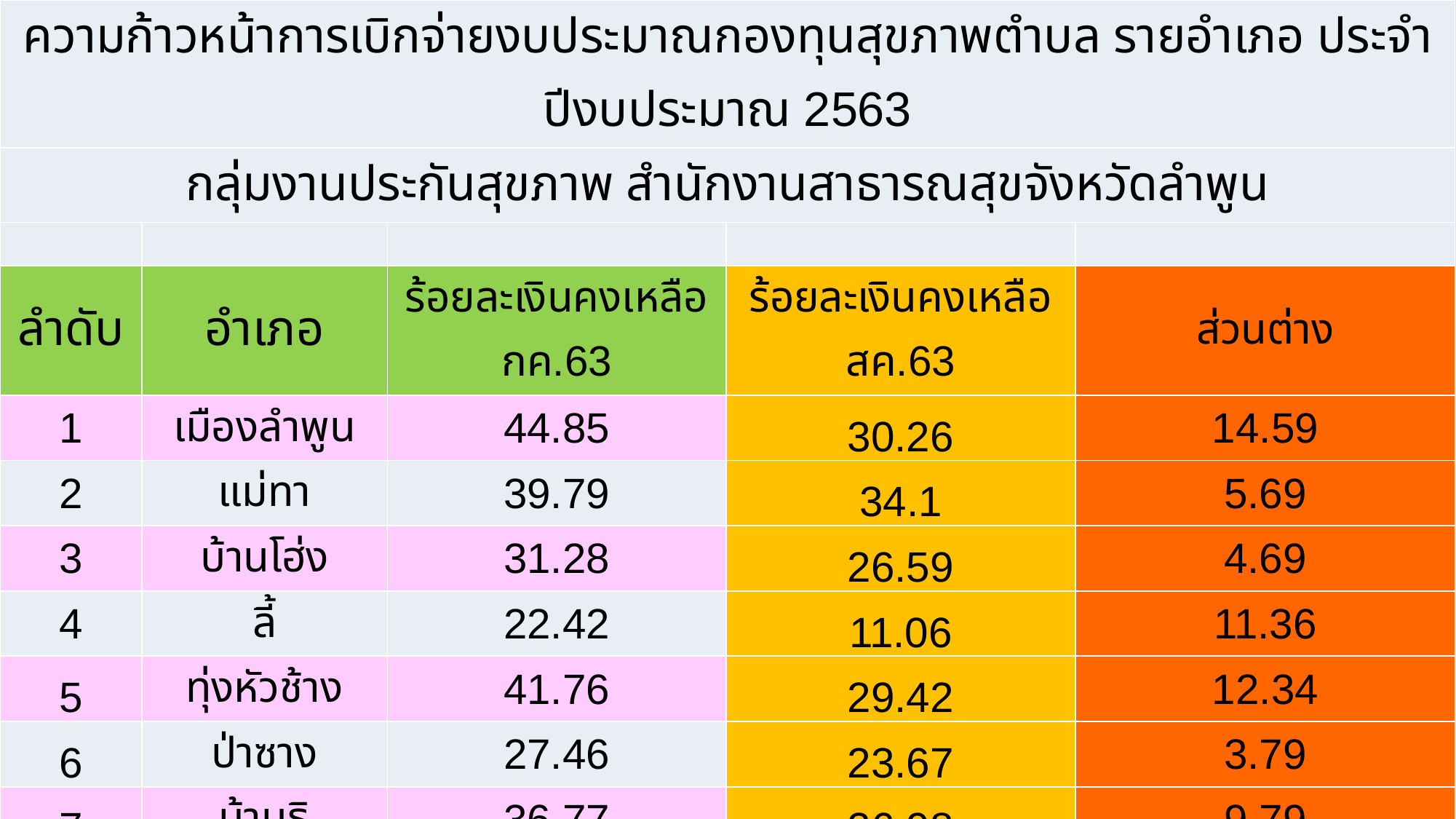

| ความก้าวหน้าการเบิกจ่ายงบประมาณกองทุนสุขภาพตำบล รายอำเภอ ประจำปีงบประมาณ 2563 |  |  |  |  |
| --- | --- | --- | --- | --- |
| กลุ่มงานประกันสุขภาพ สำนักงานสาธารณสุขจังหวัดลำพูน |  |  |  |  |
|  |  |  |  |  |
| ลำดับ | อำเภอ | ร้อยละเงินคงเหลือ กค.63 | ร้อยละเงินคงเหลือ สค.63 | ส่วนต่าง |
| 1 | เมืองลำพูน | 44.85 | 30.26 | 14.59 |
| 2 | แม่ทา | 39.79 | 34.1 | 5.69 |
| 3 | บ้านโฮ่ง | 31.28 | 26.59 | 4.69 |
| 4 | ลี้ | 22.42 | 11.06 | 11.36 |
| 5 | ทุ่งหัวช้าง | 41.76 | 29.42 | 12.34 |
| 6 | ป่าซาง | 27.46 | 23.67 | 3.79 |
| 7 | บ้านธิ | 36.77 | 26.98 | 9.79 |
| 8 | เวียงหนองล่อง | 29.22 | 29.22 | 0 |
|  | รวม | 35.97 | 26.09 | 9.88 |
|  |  |  | (เกณฑ์ไม่เกินร้อยละ 20.0) |  |
| ที่มา https://obt.nhso.go.th/ วันที่ 18 สิงหาคม 2563 เวล 16.00 น |  |  |  |  |